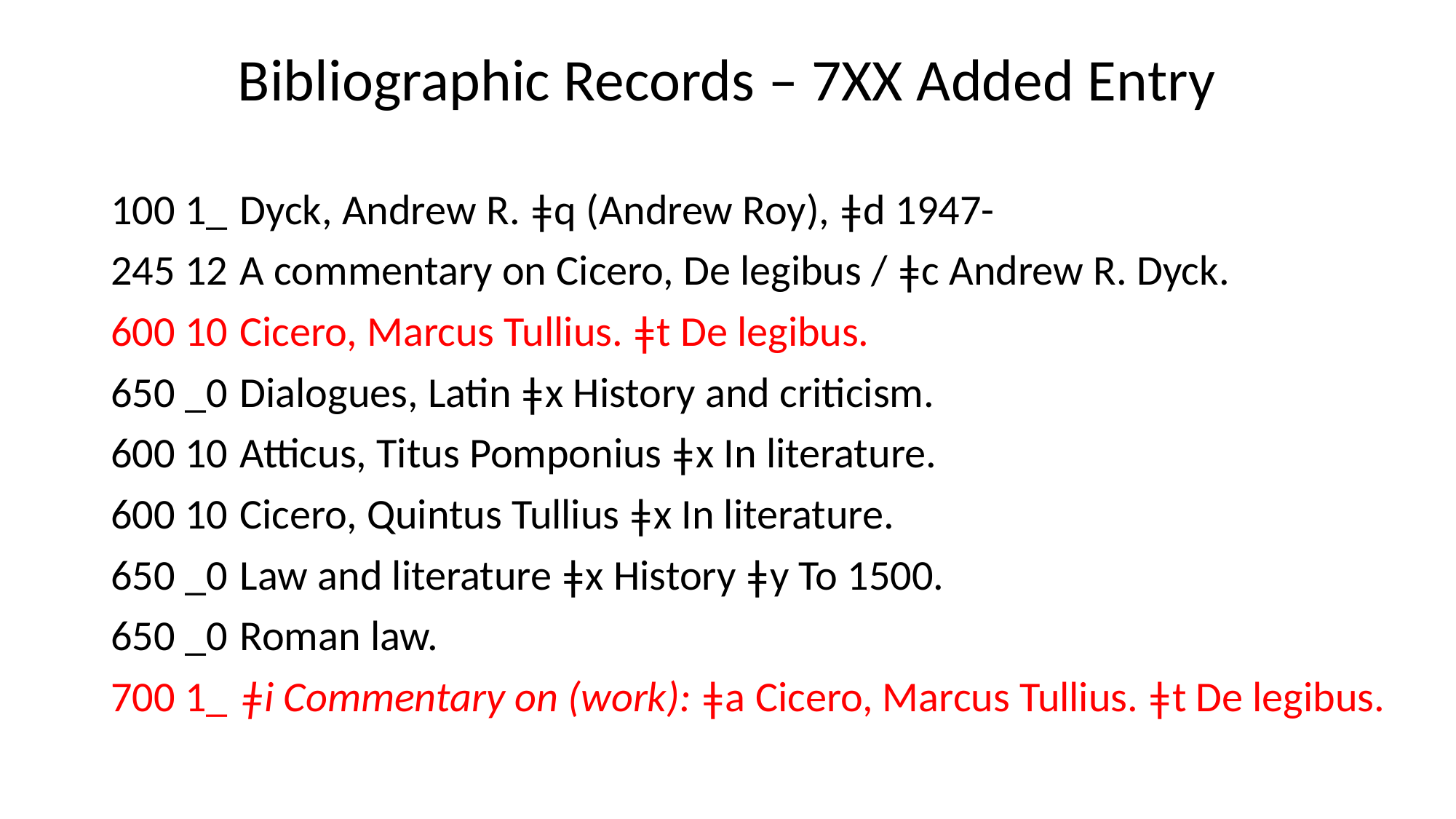

# Bibliographic Records – 7XX Added Entry
100 1_	Dyck, Andrew R. ǂq (Andrew Roy), ǂd 1947-
245 12	A commentary on Cicero, De legibus / ǂc Andrew R. Dyck.
600 10	Cicero, Marcus Tullius. ǂt De legibus.
650 _0	Dialogues, Latin ǂx History and criticism.
600 10	Atticus, Titus Pomponius ǂx In literature.
600 10	Cicero, Quintus Tullius ǂx In literature.
650 _0	Law and literature ǂx History ǂy To 1500.
650 _0	Roman law.
700 1_	ǂi Commentary on (work): ǂa Cicero, Marcus Tullius. ǂt De legibus.